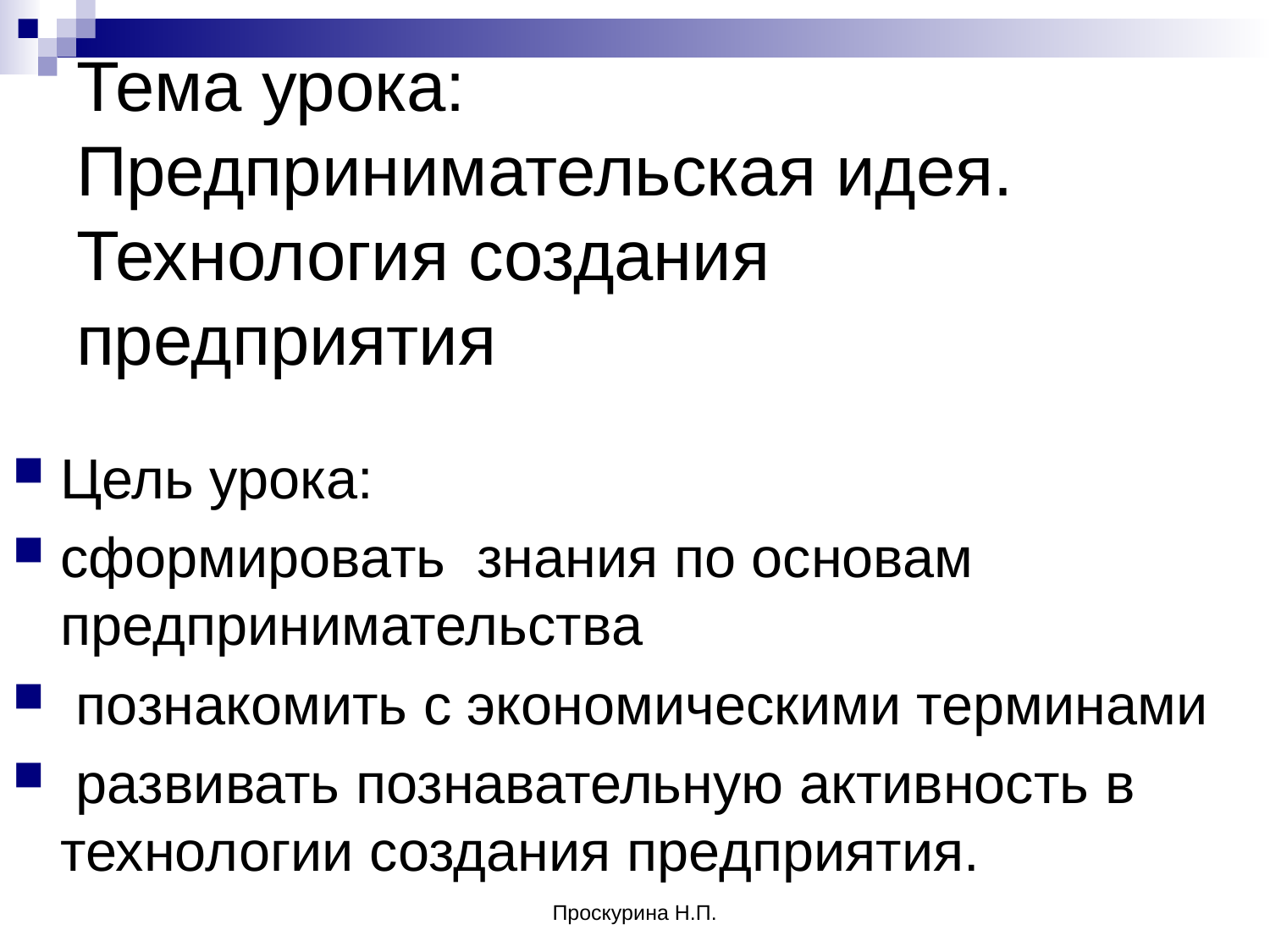

# Тема урока: Предпринимательская идея. Технология создания предприятия
Цель урока:
сформировать  знания по основам предпринимательства
 познакомить с экономическими терминами
 развивать познавательную активность в  технологии создания предприятия.
Проскурина Н.П.